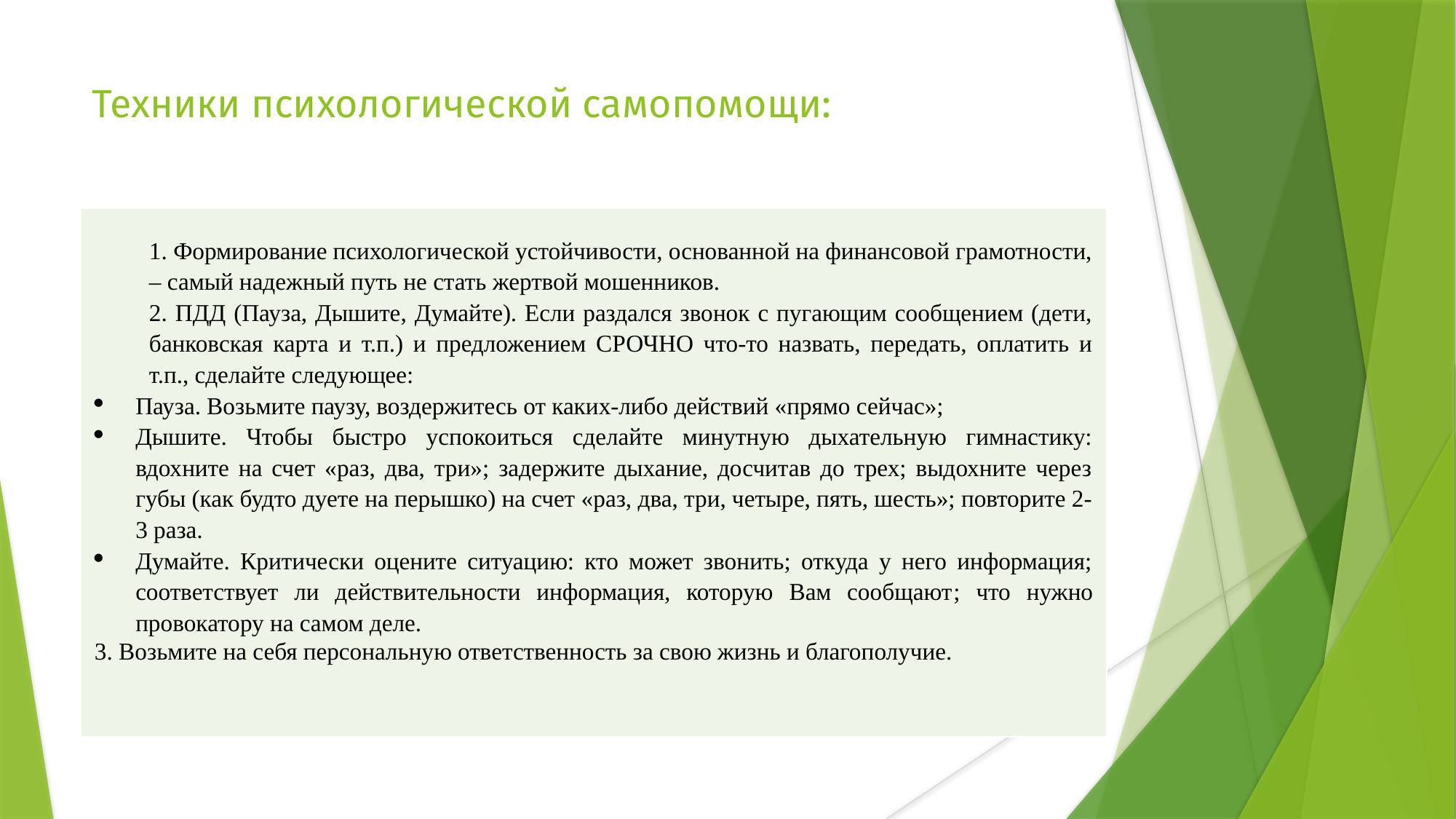

# Техники психологической самопомощи:
| 1. Формирование психологической устойчивости, основанной на финансовой грамотности, – самый надежный путь не стать жертвой мошенников. 2. ПДД (Пауза, Дышите, Думайте). Если раздался звонок с пугающим сообщением (дети, банковская карта и т.п.) и предложением СРОЧНО что-то назвать, передать, оплатить и т.п., сделайте следующее: Пауза. Возьмите паузу, воздержитесь от каких-либо действий «прямо сейчас»; Дышите. Чтобы быстро успокоиться сделайте минутную дыхательную гимнастику: вдохните на счет «раз, два, три»; задержите дыхание, досчитав до трех; выдохните через губы (как будто дуете на перышко) на счет «раз, два, три, четыре, пять, шесть»; повторите 2-3 раза. Думайте. Критически оцените ситуацию: кто может звонить; откуда у него информация; соответствует ли действительности информация, которую Вам сообщают; что нужно провокатору на самом деле. 3. Возьмите на себя персональную ответственность за свою жизнь и благополучие. |
| --- |